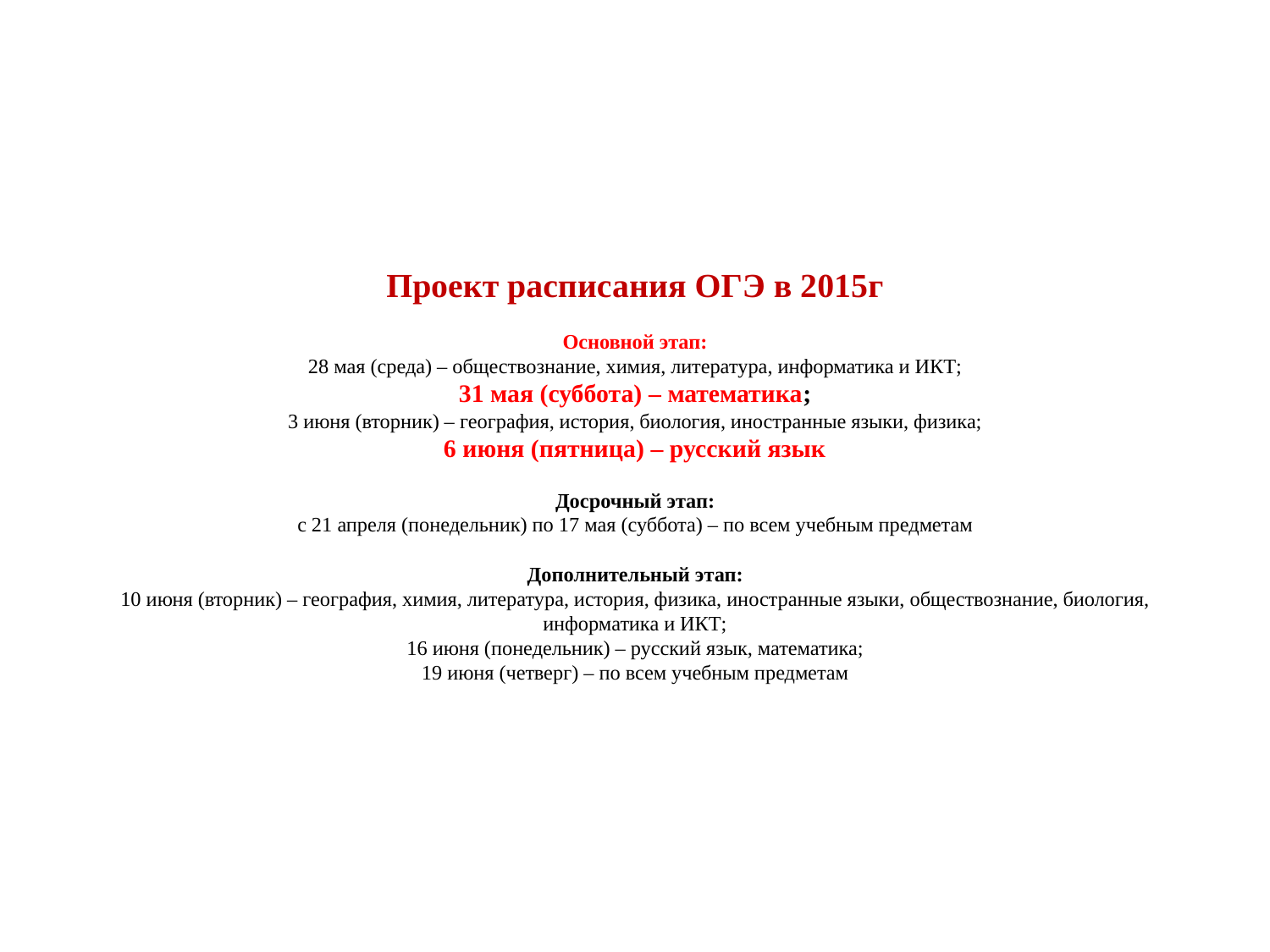

# Проект расписания ОГЭ в 2015г Основной этап: 28 мая (среда) – обществознание, химия, литература, информатика и ИКТ; 31 мая (суббота) – математика; 3 июня (вторник) – география, история, биология, иностранные языки, физика; 6 июня (пятница) – русский язык Досрочный этап: с 21 апреля (понедельник) по 17 мая (суббота) – по всем учебным предметам Дополнительный этап: 10 июня (вторник) – география, химия, литература, история, физика, иностранные языки, обществознание, биология, информатика и ИКТ; 16 июня (понедельник) – русский язык, математика; 19 июня (четверг) – по всем учебным предметам